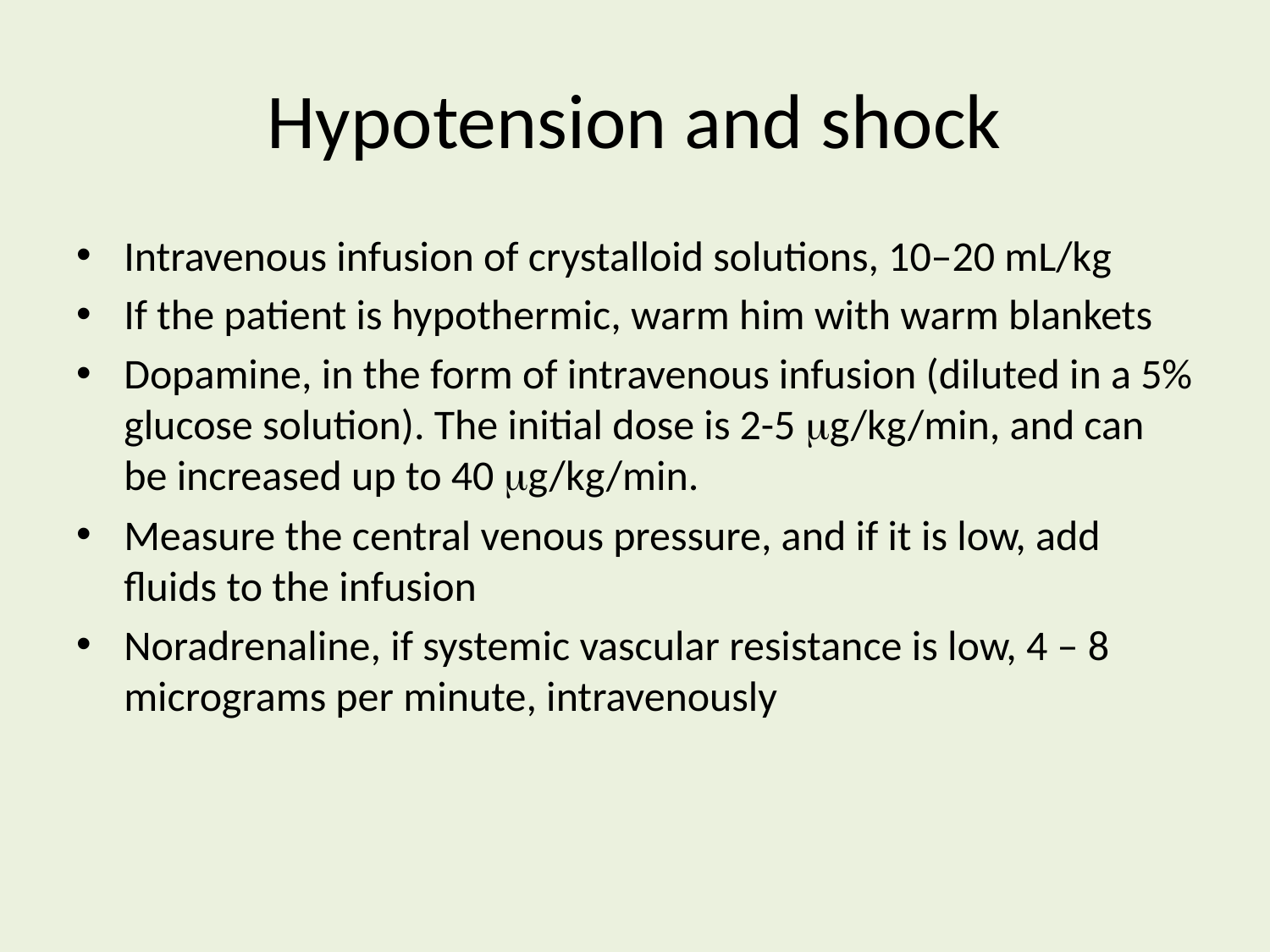

# Hypotension and shock
Intravenous infusion of crystalloid solutions, 10–20 mL/kg
If the patient is hypothermic, warm him with warm blankets
Dopamine, in the form of intravenous infusion (diluted in a 5% glucose solution). The initial dose is 2-5 μg/kg/min, and can be increased up to 40 μg/kg/min.
Measure the central venous pressure, and if it is low, add fluids to the infusion
Noradrenaline, if systemic vascular resistance is low, 4 – 8 micrograms per minute, intravenously